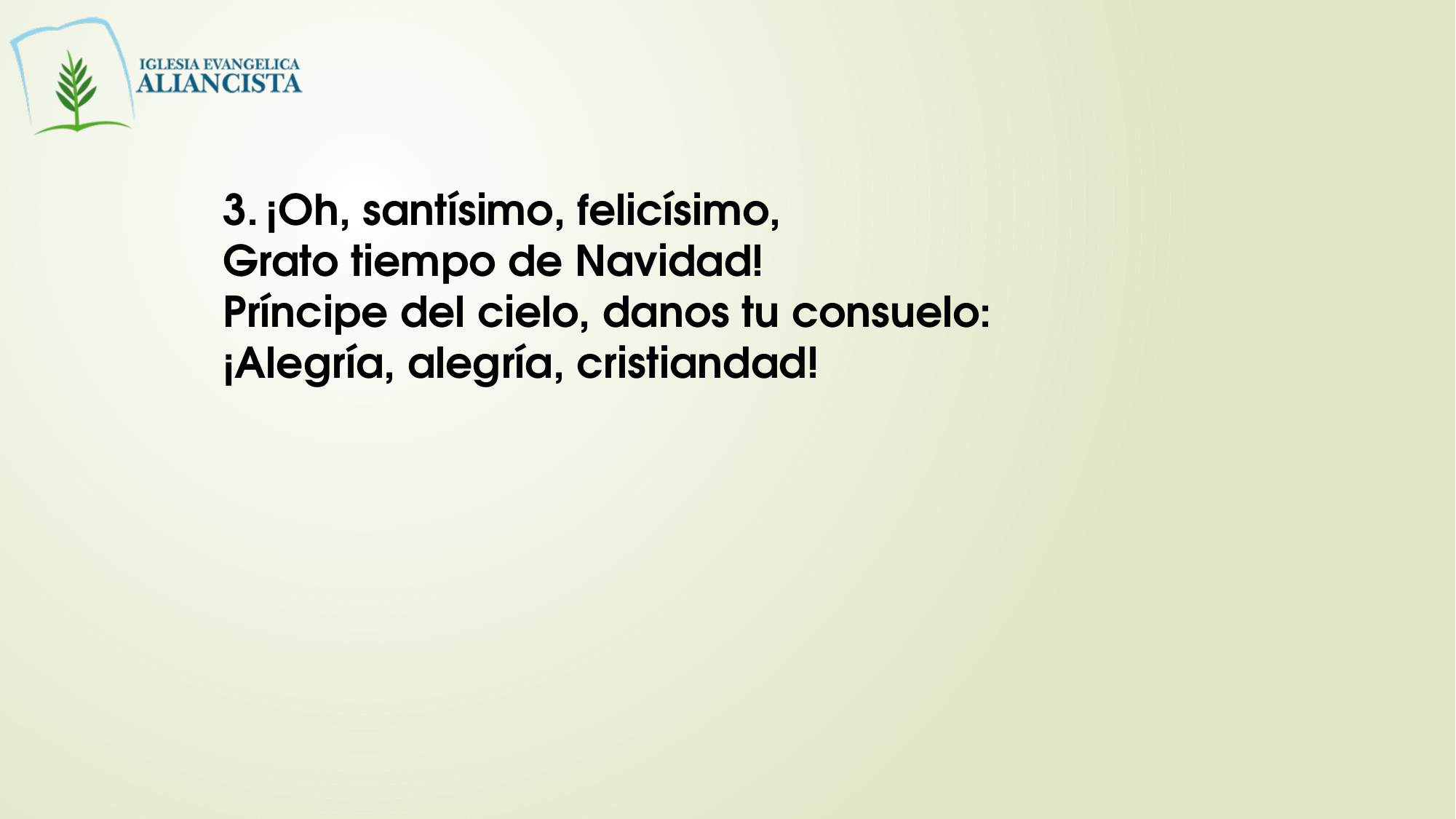

3. ¡Oh, santísimo, felicísimo,
Grato tiempo de Navidad!
Príncipe del cielo, danos tu consuelo:
¡Alegría, alegría, cristiandad!